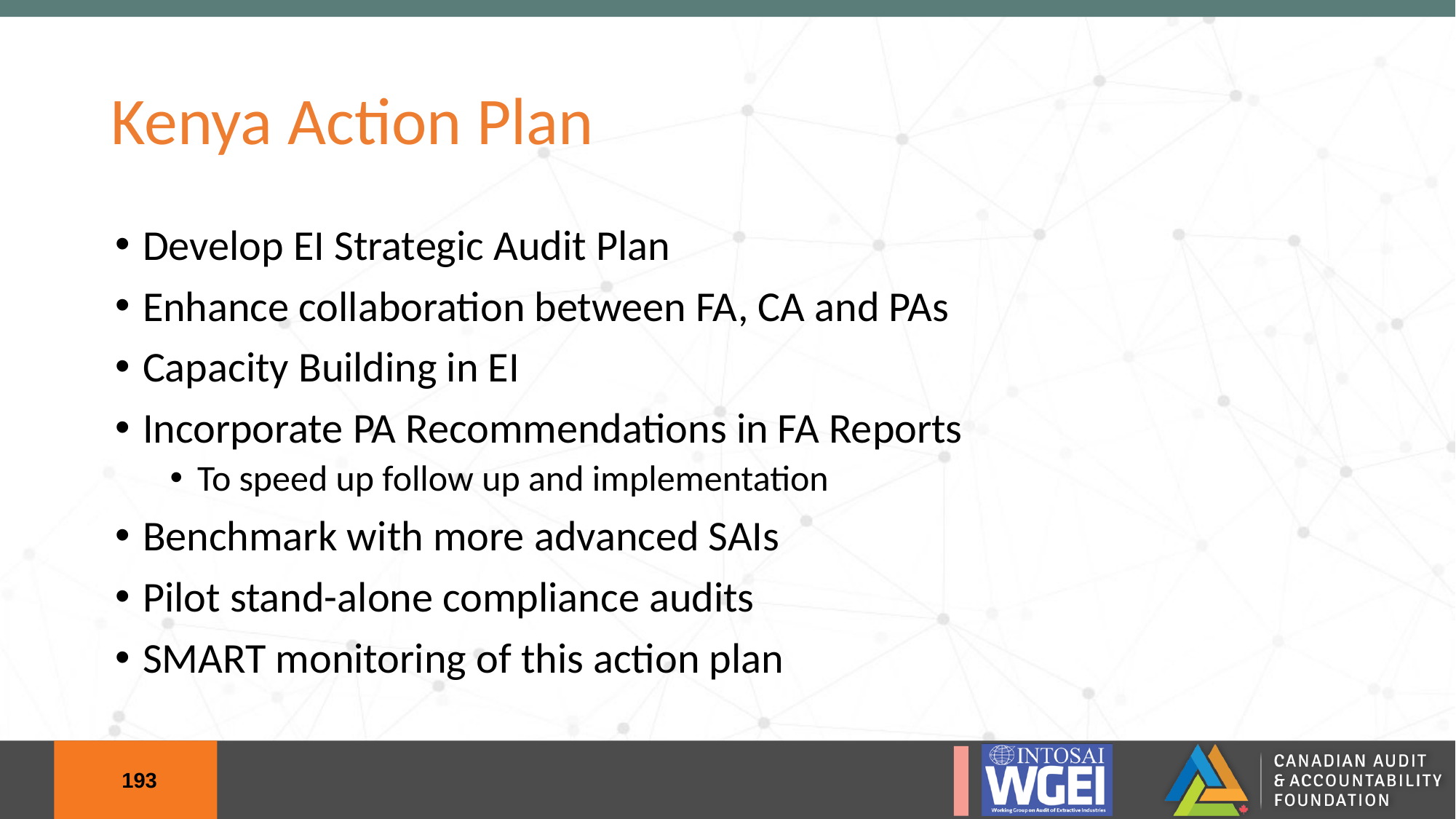

# Kenya Action Plan
Develop EI Strategic Audit Plan
Enhance collaboration between FA, CA and PAs
Capacity Building in EI
Incorporate PA Recommendations in FA Reports
To speed up follow up and implementation
Benchmark with more advanced SAIs
Pilot stand-alone compliance audits
SMART monitoring of this action plan